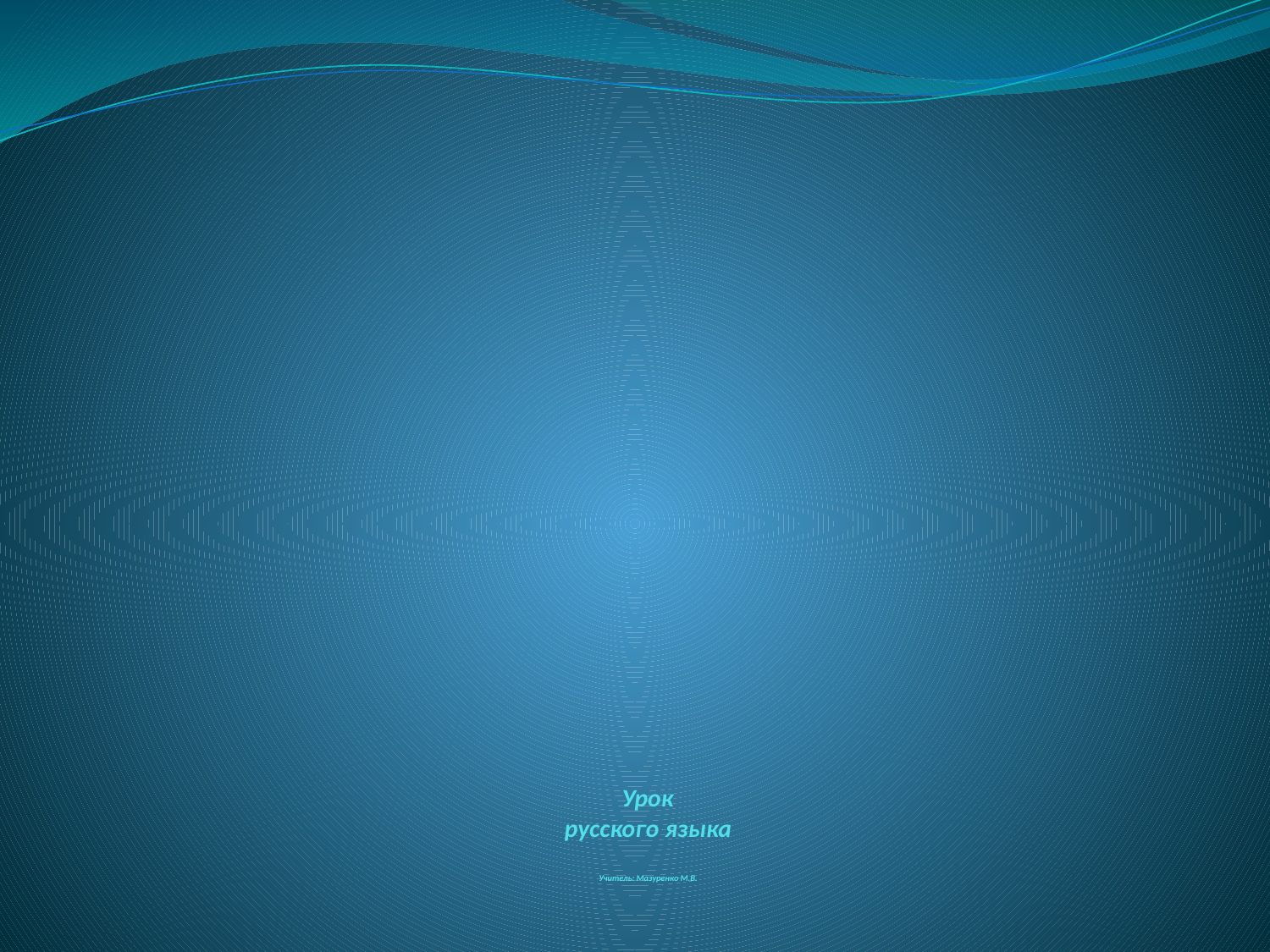

# Урок русского языка Учитель: Мазуренко М.В.